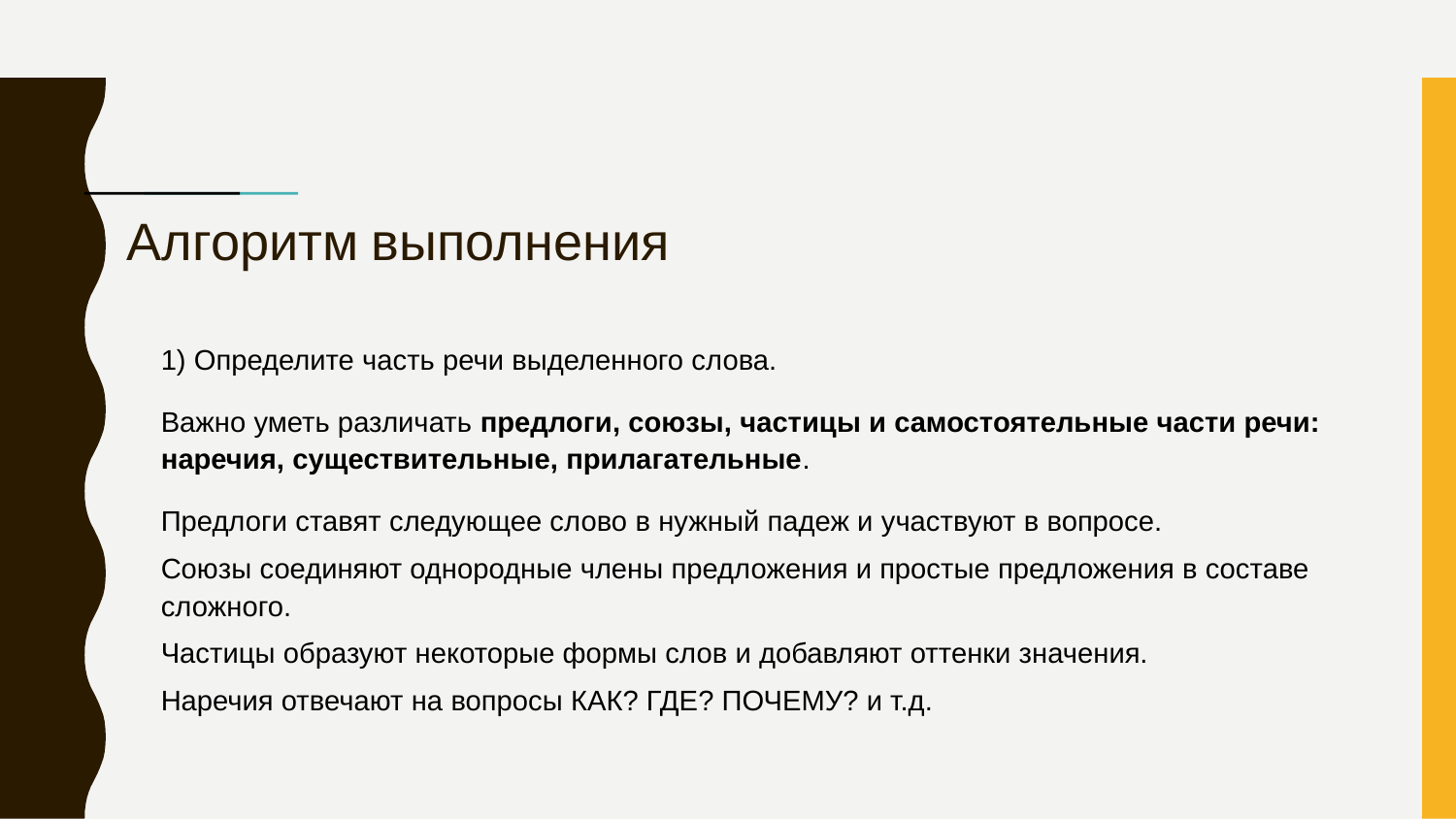

# Алгоритм выполнения
1) Определите часть речи выделенного слова.
Важно уметь различать предлоги, союзы, частицы и самостоятельные части речи: наречия, существительные, прилагательные.
Предлоги ставят следующее слово в нужный падеж и участвуют в вопросе.
Союзы соединяют однородные члены предложения и простые предложения в составе сложного.
Частицы образуют некоторые формы слов и добавляют оттенки значения.
Наречия отвечают на вопросы КАК? ГДЕ? ПОЧЕМУ? и т.д.